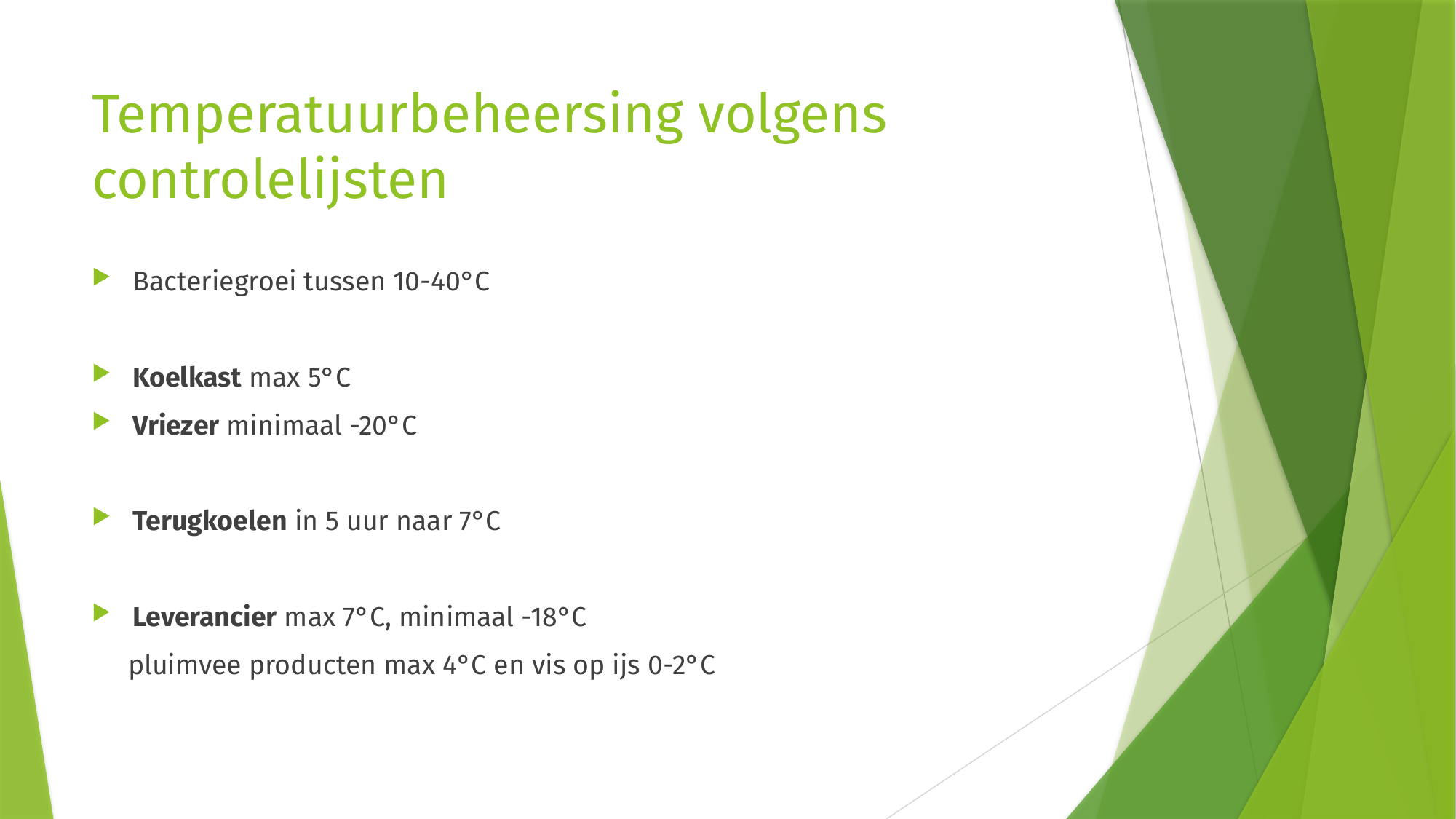

# Temperatuurbeheersing volgens controlelijsten
Bacteriegroei tussen 10-40°C

Koelkast max 5°C
Vriezer minimaal -20°C

Terugkoelen in 5 uur naar 7°C

Leverancier max 7°C, minimaal -18°C
     pluimvee producten max 4°C en vis op ijs 0-2°C